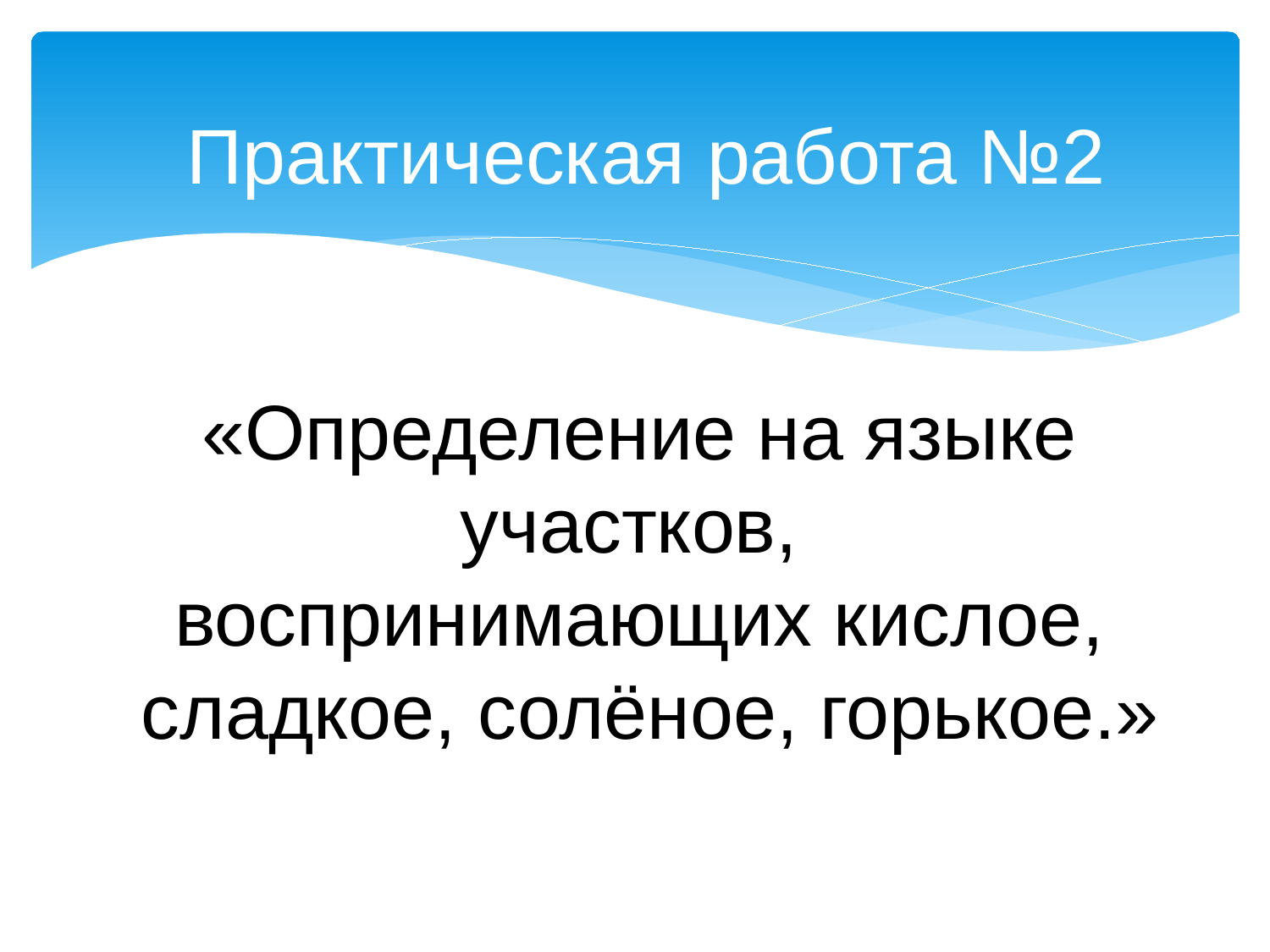

# Практическая работа №2
«Определение на языке участков,
воспринимающих кислое,
 сладкое, солёное, горькое.»